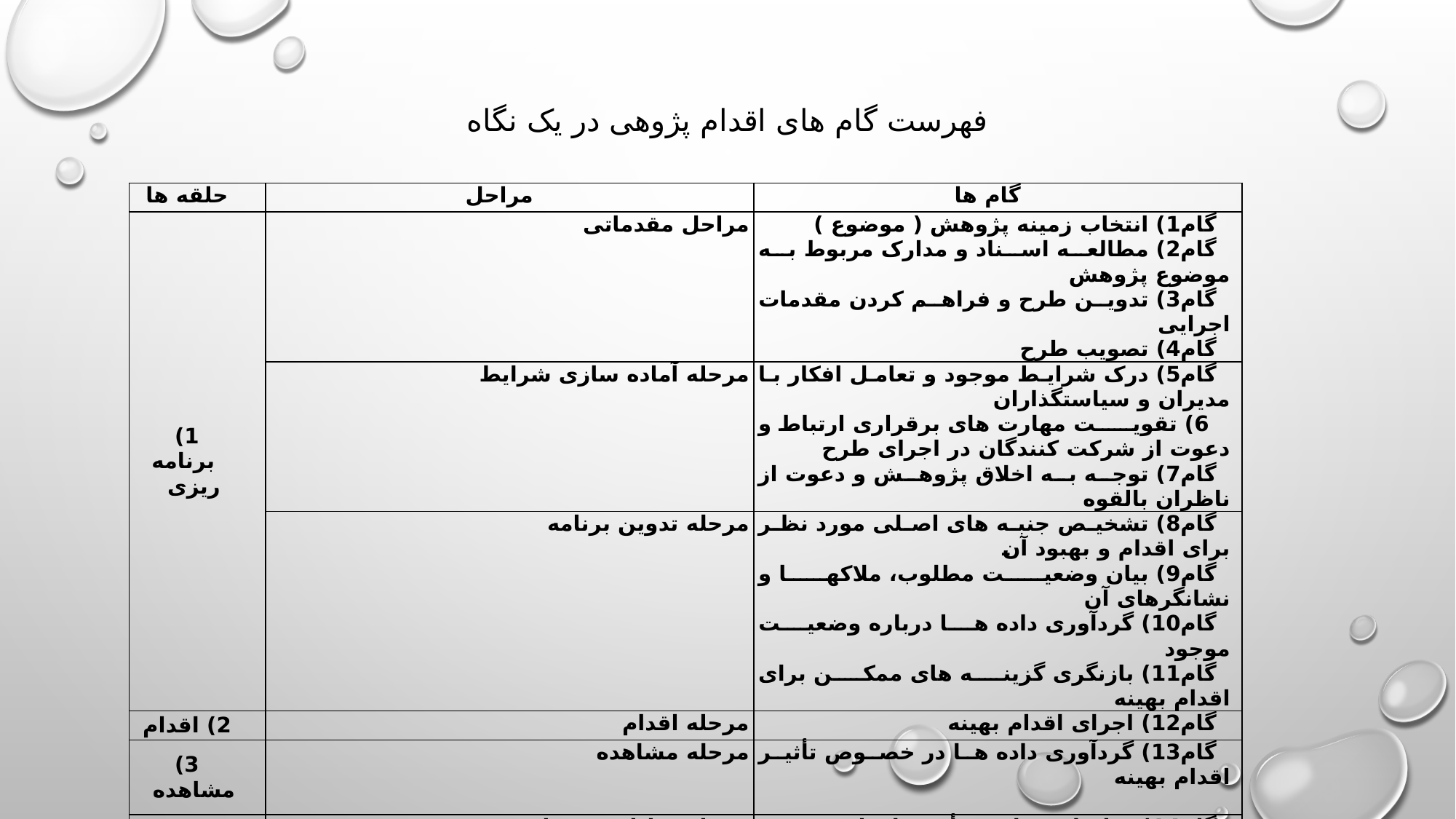

# فهرست گام های اقدام پژوهی در یک نگاه
| حلقه ها | مراحل | گام ها |
| --- | --- | --- |
| 1)  برنامه ریزی | مراحل مقدماتی | گام1) انتخاب زمینه پژوهش ( موضوع ) گام2) مطالعه اسناد و مدارک مربوط به موضوع پژوهش گام3) تدوین طرح و فراهم کردن مقدمات اجرایی گام4) تصویب طرح |
|  | مرحله آماده سازی شرایط | گام5) درک شرایط موجود و تعامل افکار با مدیران و سیاستگذاران 6) تقویت مهارت های برقراری ارتباط و دعوت از شرکت کنندگان در اجرای طرح گام7) توجه به اخلاق پژوهش و دعوت از ناظران بالقوه |
|  | مرحله تدوین برنامه | گام8) تشخیص جنبه های اصلی مورد نظر برای اقدام و بهبود آن گام9) بیان وضعیت مطلوب، ملاکها و نشانگرهای آن گام10) گردآوری داده ها درباره وضعیت موجود گام11) بازنگری گزینه های ممکن برای اقدام بهینه |
| 2) اقدام | مرحله اقدام | گام12) اجرای اقدام بهینه |
| 3) مشاهده | مرحله مشاهده | گام13) گردآوری داده ها در خصوص تأثیر اقدام بهینه |
| 4)  بازتاب | مرحله تحلیل و تعدیل | گام14) تحلیل شواهد تأثیر اقدام و تهیه گزارش گام15) گردهم آیی ناظران و تهیه گزارش نهایی گام16) ارزیابی تحقیق |